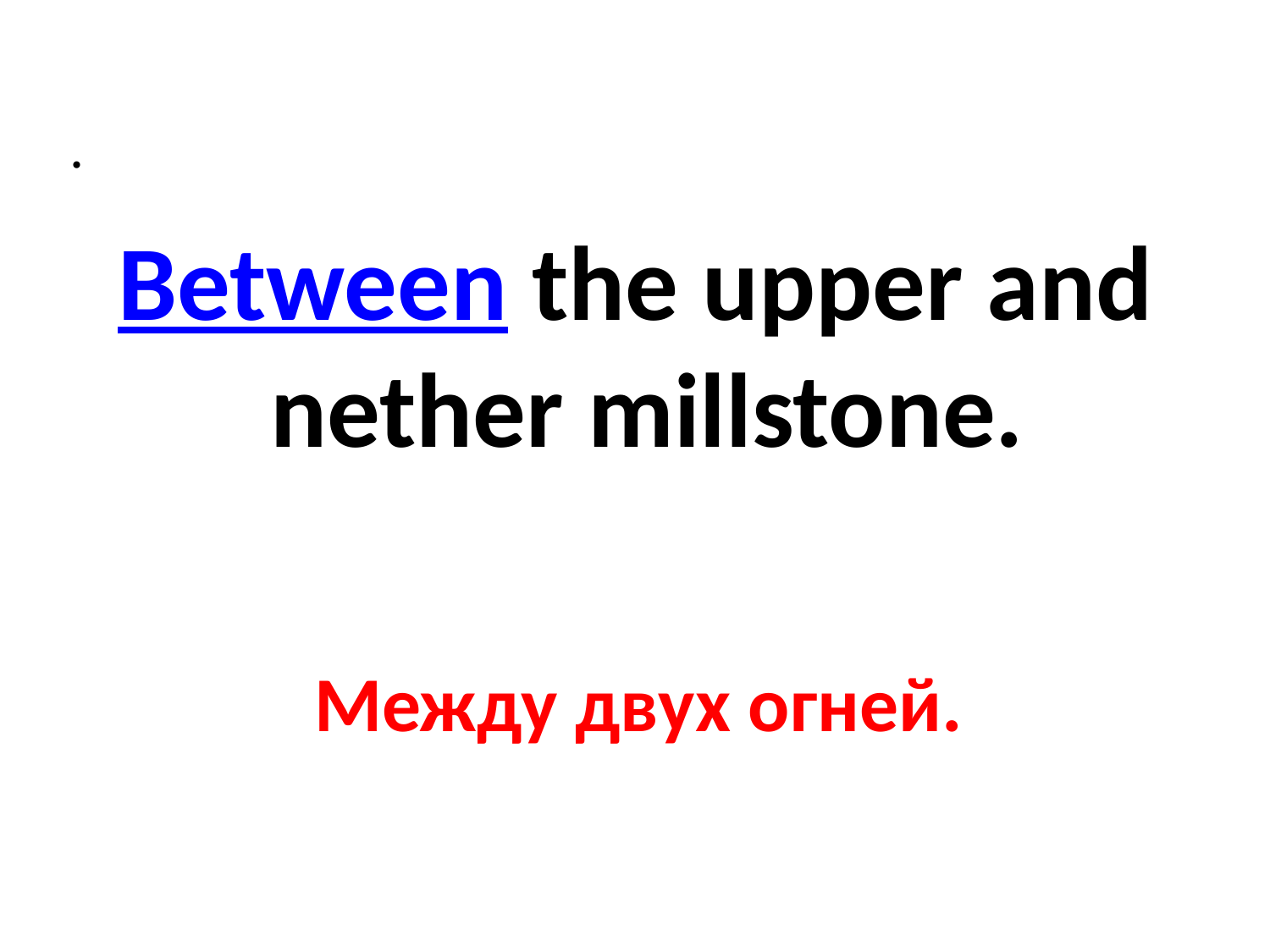

#
.
Between the upper and
nether millstone.

Между двух огней.